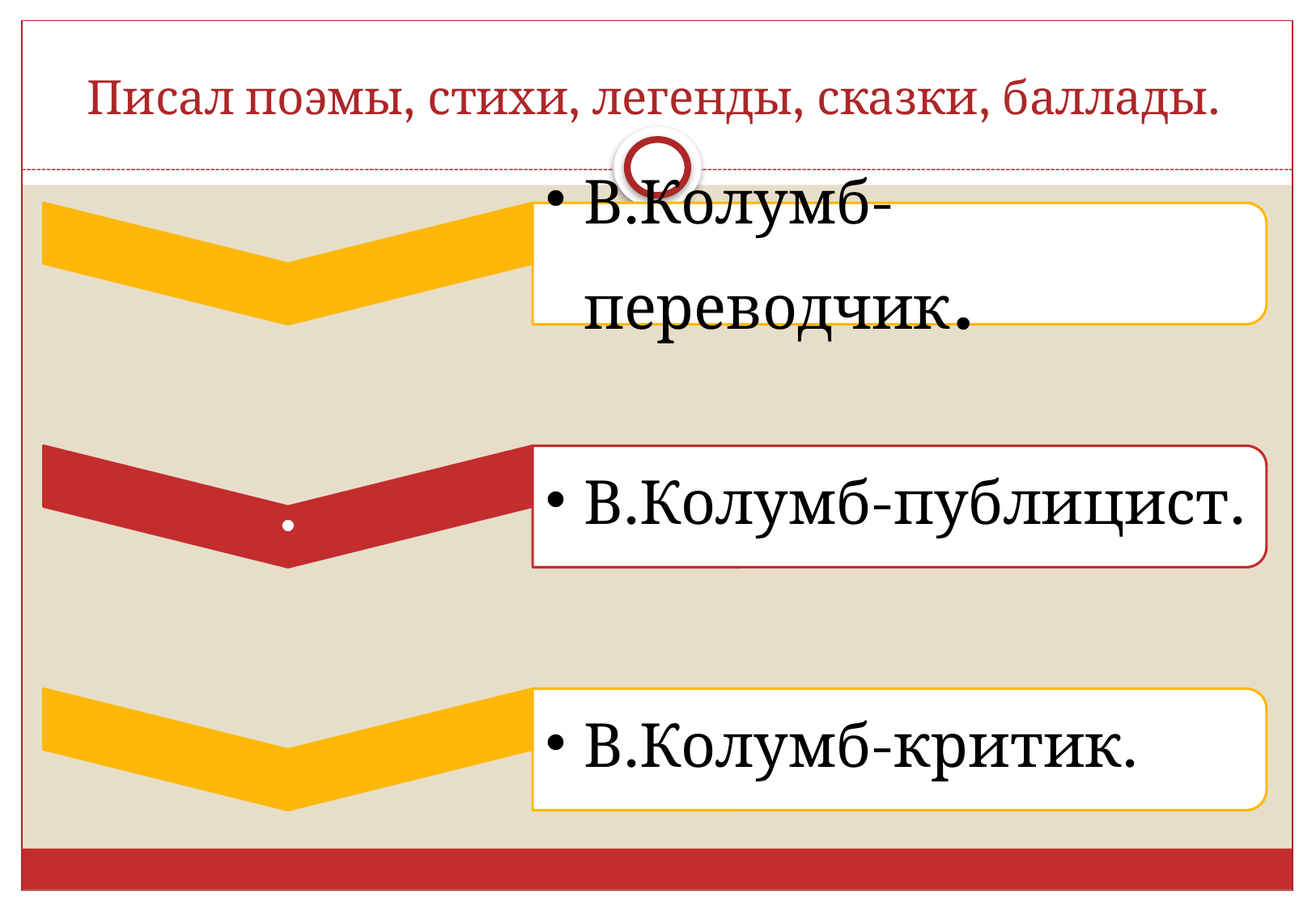

# Писал поэмы, стихи, легенды, сказки, баллады.
В.Колумб-переводчик.
.
В.Колумб-критик.
В.Колумб-публицист.